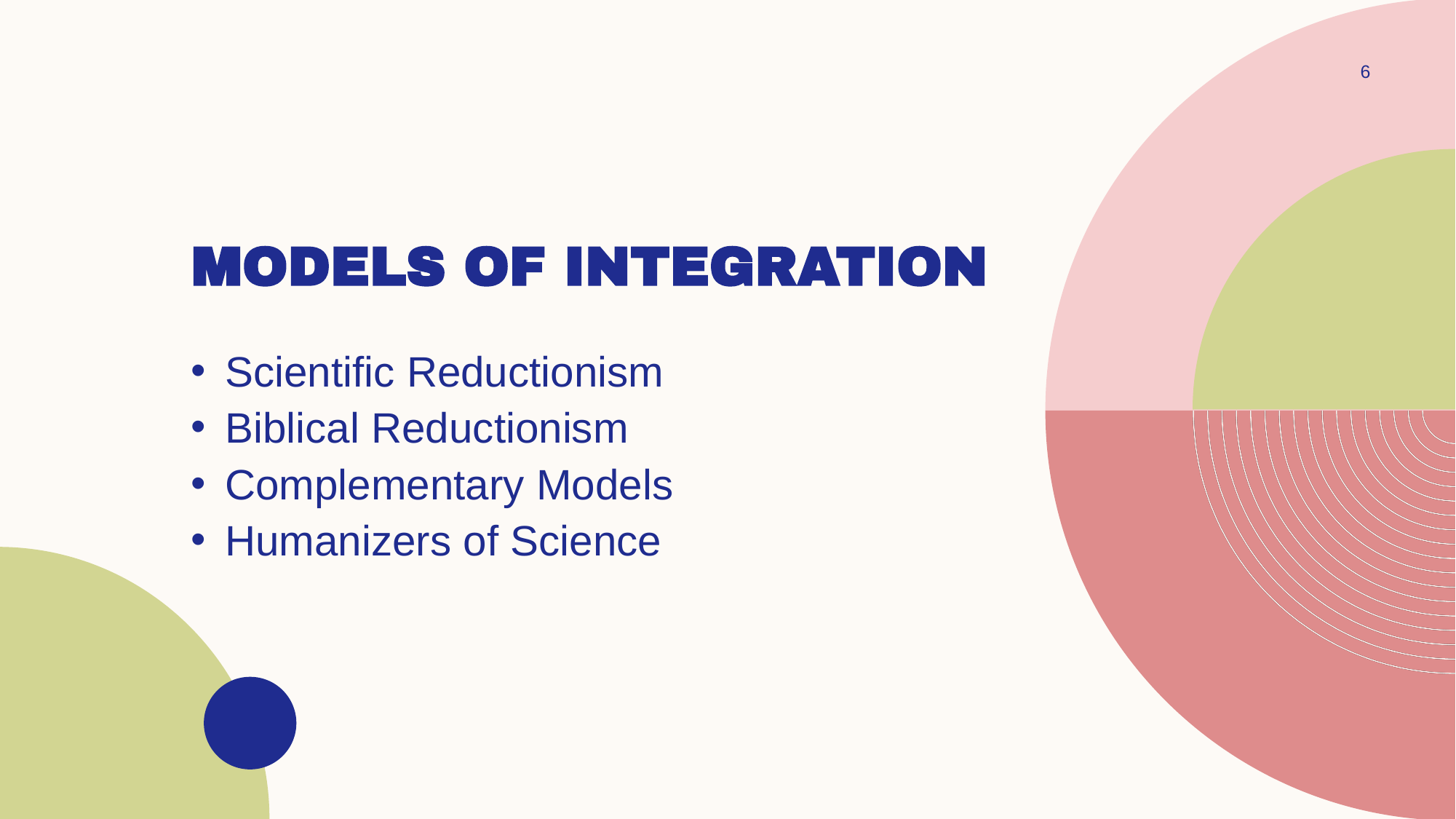

6
# Models of Integration
Scientific Reductionism
Biblical Reductionism
Complementary Models
Humanizers of Science